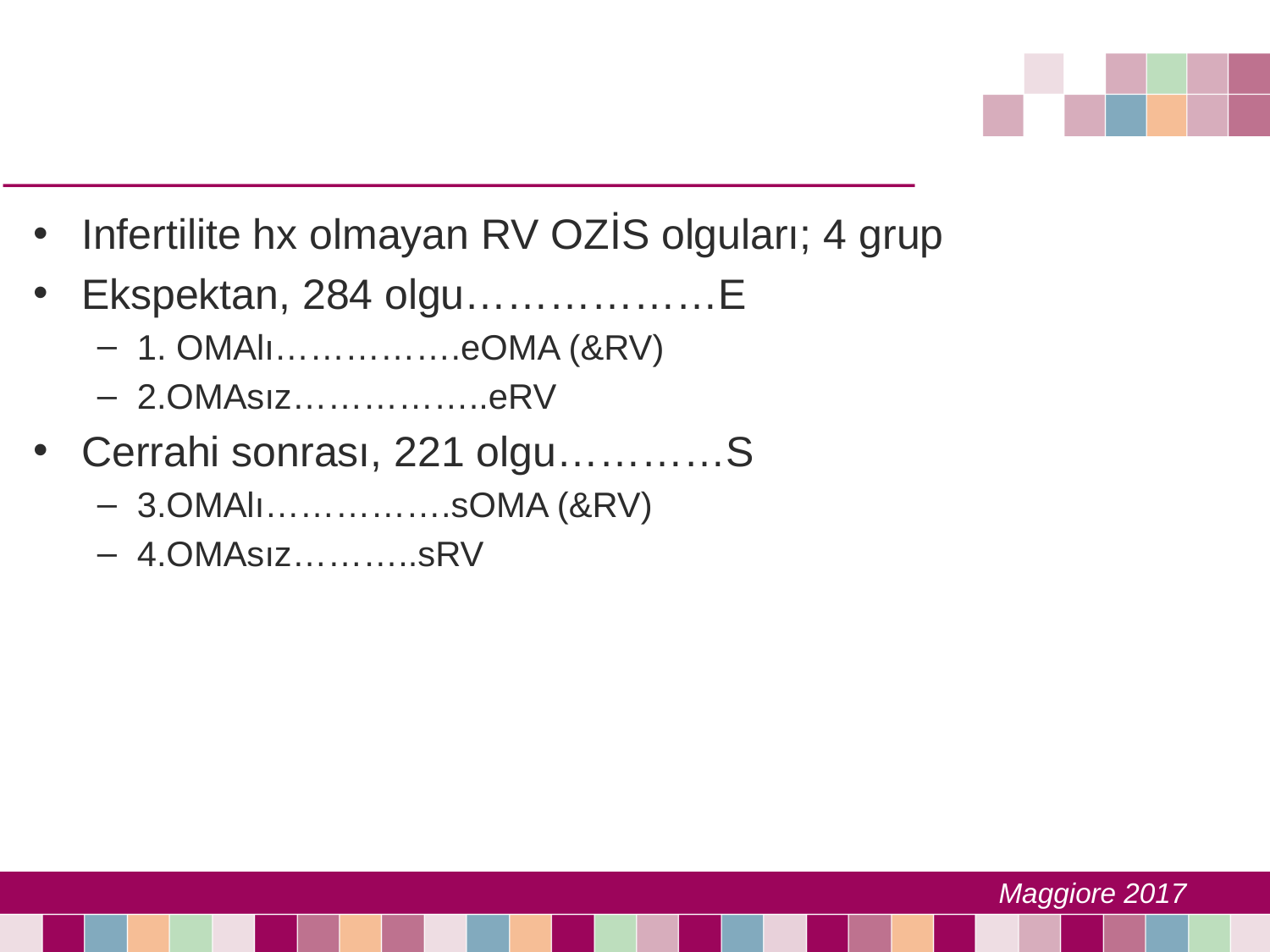

#
Infertilite hx olmayan RV OZİS olguları; 4 grup
Ekspektan, 284 olgu………………E
1. OMAlı…………….eOMA (&RV)
2.OMAsız……………..eRV
Cerrahi sonrası, 221 olgu…………S
3.OMAlı…………….sOMA (&RV)
4.OMAsız………..sRV
Maggiore 2017